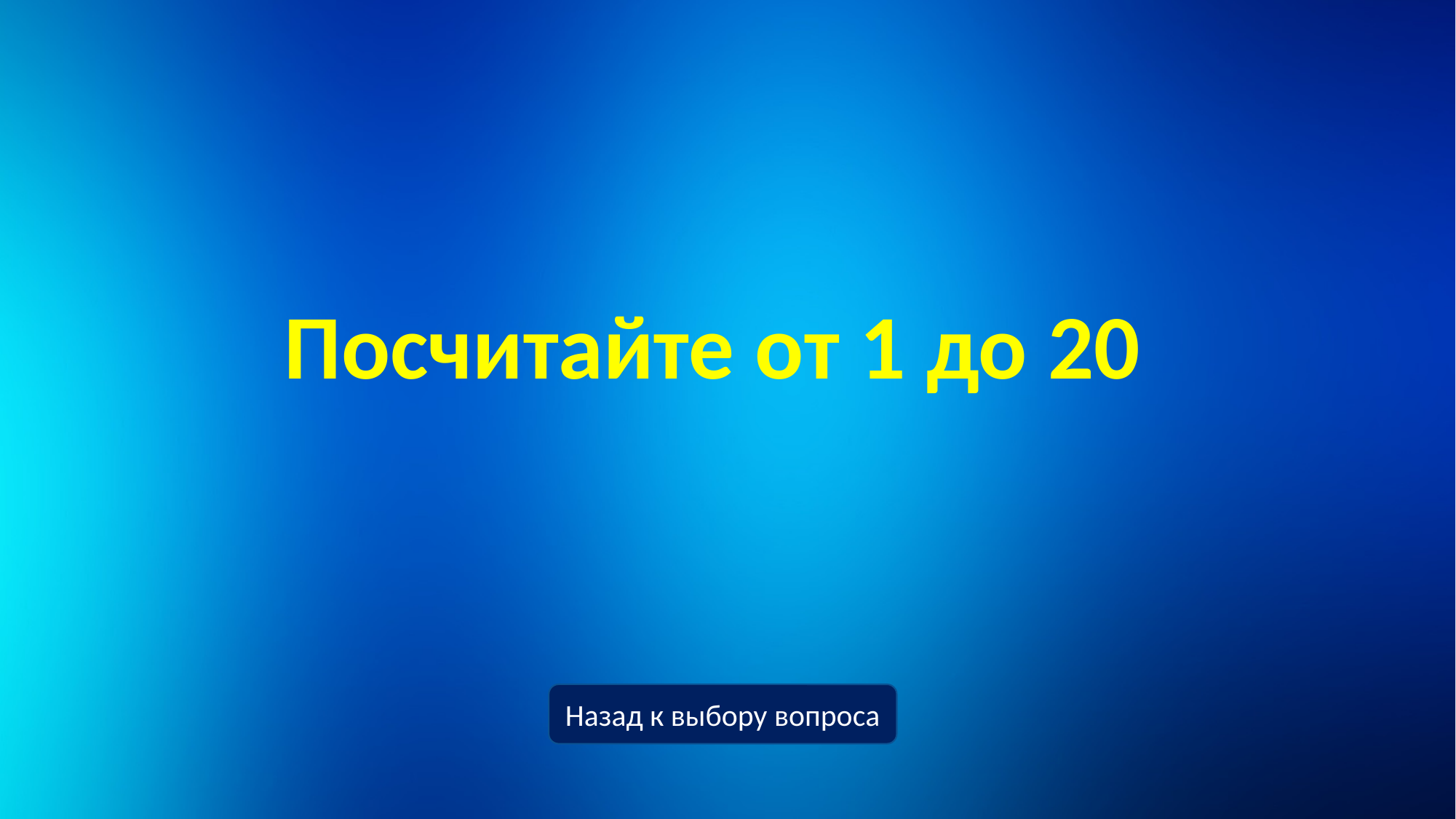

# Посчитайте от 1 до 20
Назад к выбору вопроса